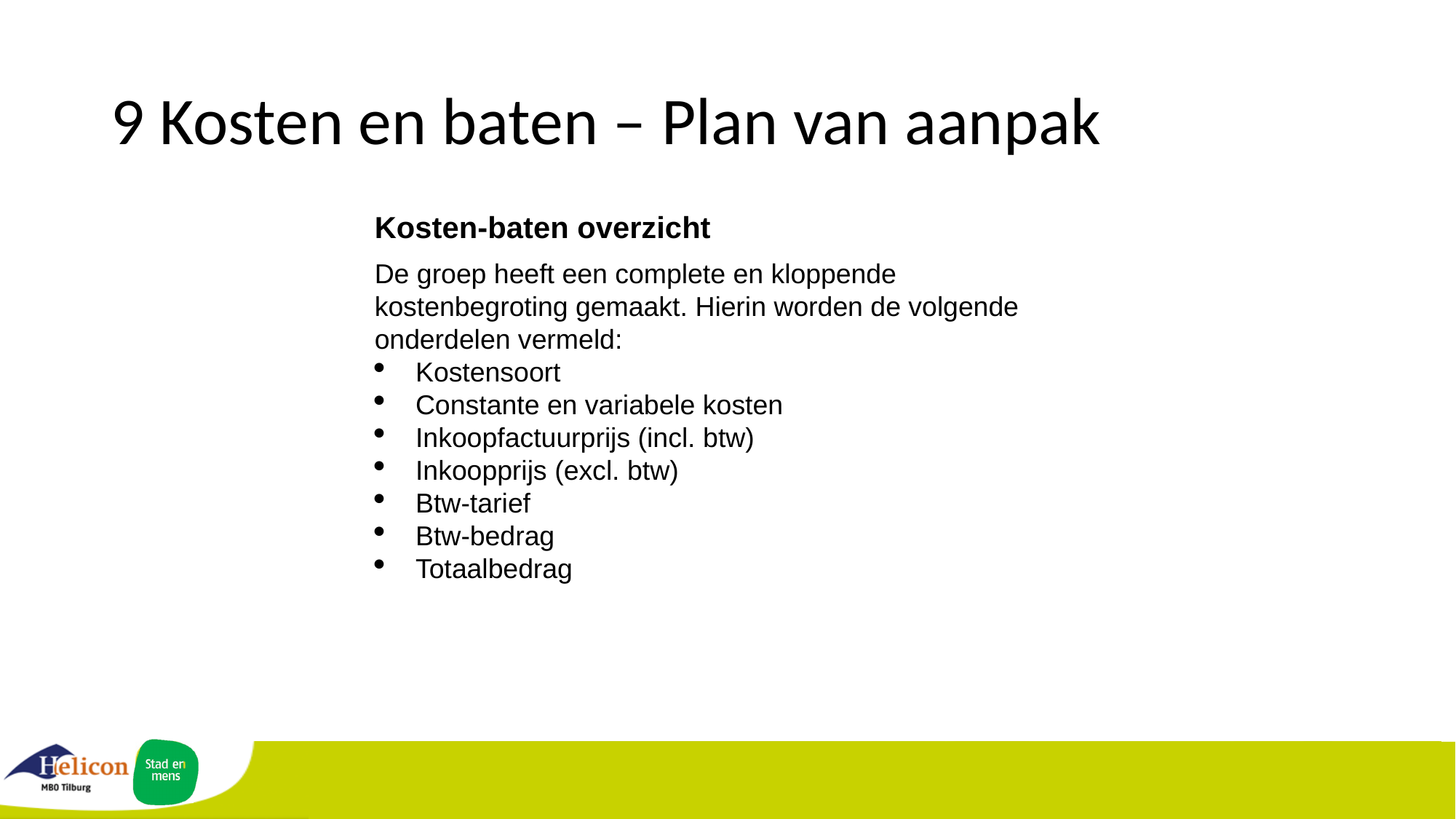

# 9 Kosten en baten – Plan van aanpak
Kosten-baten overzicht
De groep heeft een complete en kloppende kostenbegroting gemaakt. Hierin worden de volgende onderdelen vermeld:
Kostensoort
Constante en variabele kosten
Inkoopfactuurprijs (incl. btw)
Inkoopprijs (excl. btw)
Btw-tarief
Btw-bedrag
Totaalbedrag